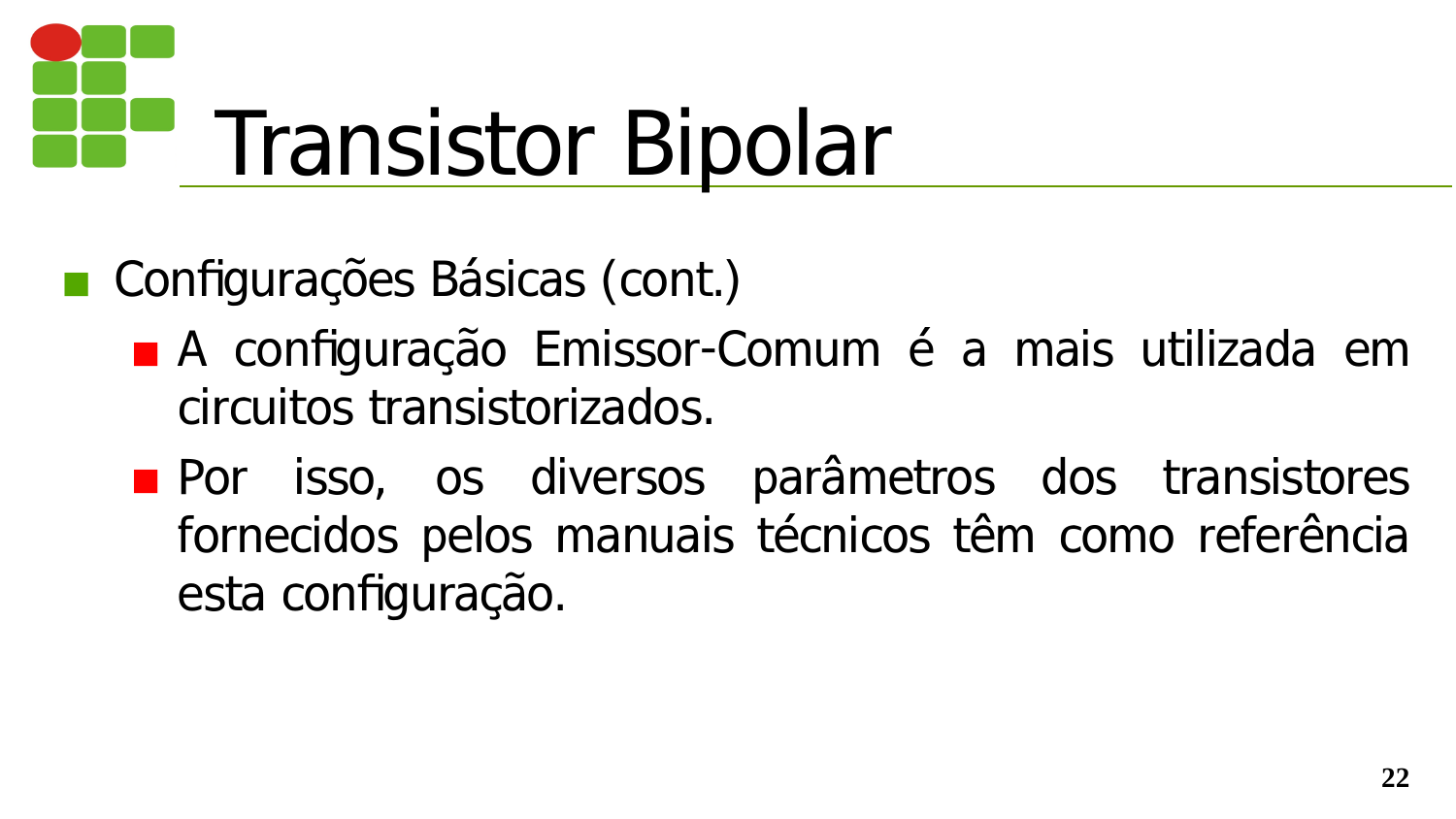

# Transistor Bipolar
Configurações Básicas (cont.)
A configuração Emissor-Comum é a mais utilizada em circuitos transistorizados.
Por isso, os diversos parâmetros dos transistores fornecidos pelos manuais técnicos têm como referência esta configuração.
22